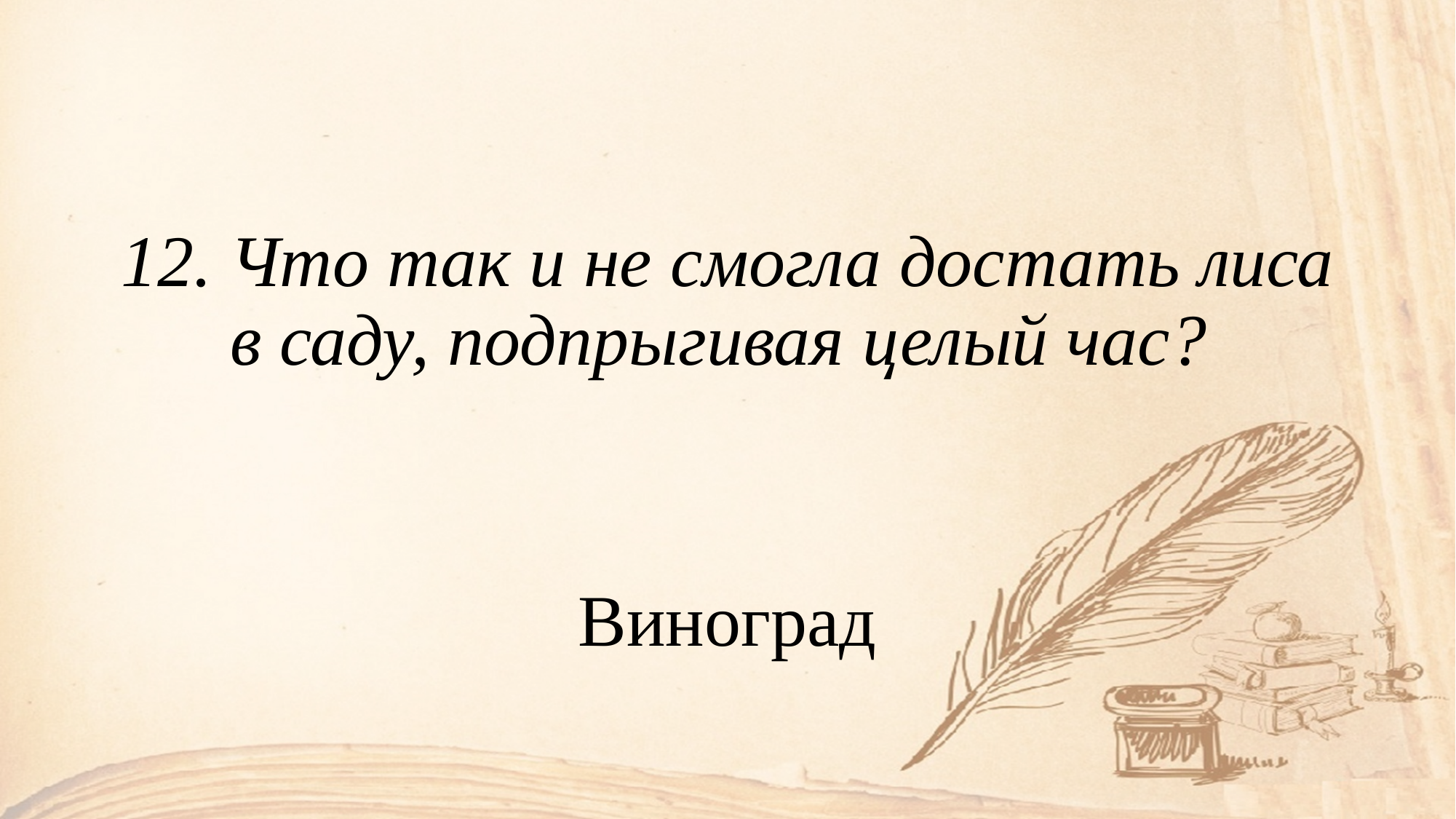

#
12. Что так и не смогла достать лиса в саду, подпрыгивая целый час?

Виноград